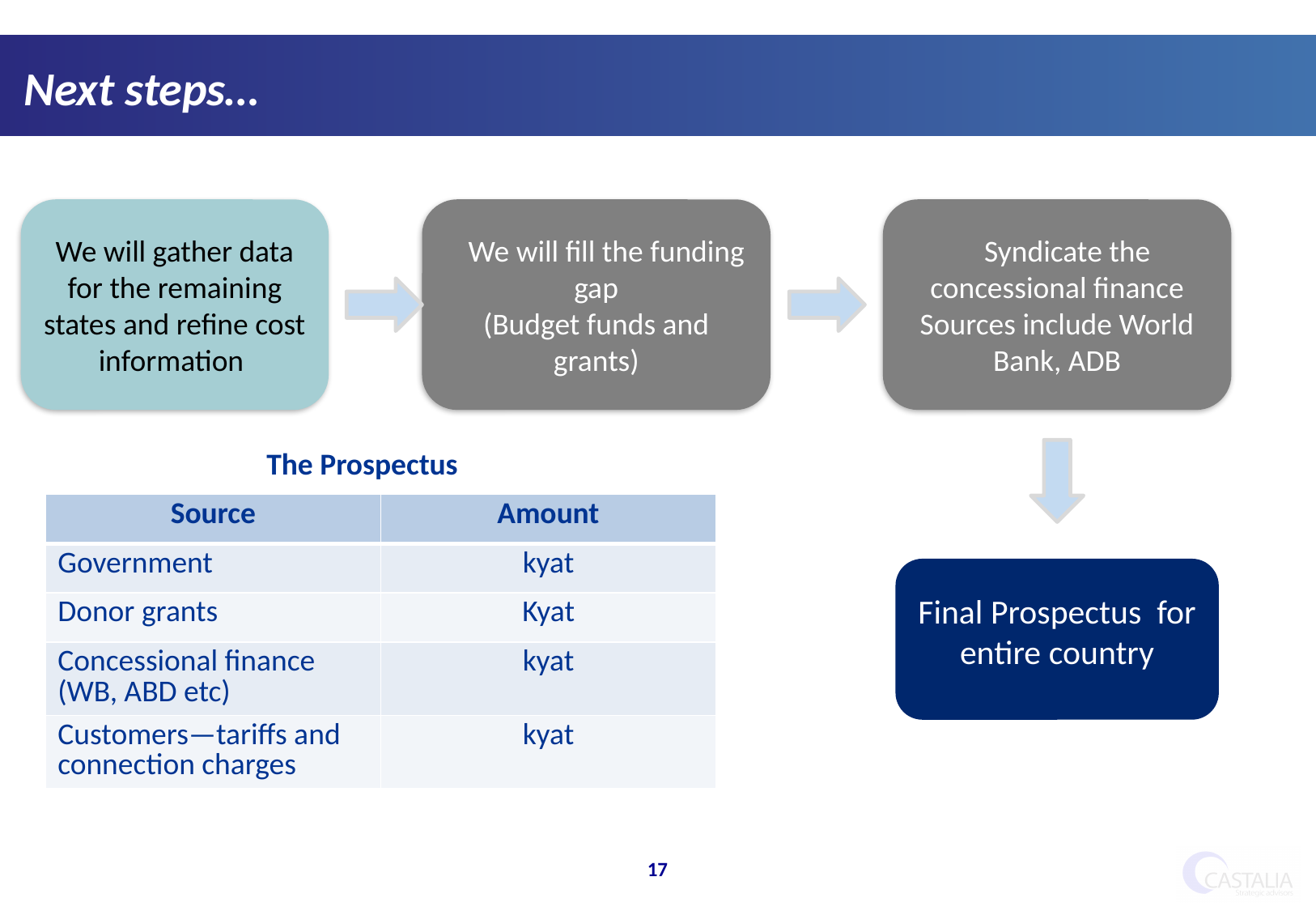

Next steps…
We will gather data for the remaining states and refine cost information
   We will fill the funding gap
(Budget funds and grants)
   Syndicate the concessional finance
Sources include World Bank, ADB

The Prospectus

| Source | Amount |
| --- | --- |
| Government | kyat |
| Donor grants | Kyat |
| Concessional finance (WB, ABD etc) | kyat |
| Customers—tariffs and connection charges | kyat |

Final Prospectus  for entire country

17